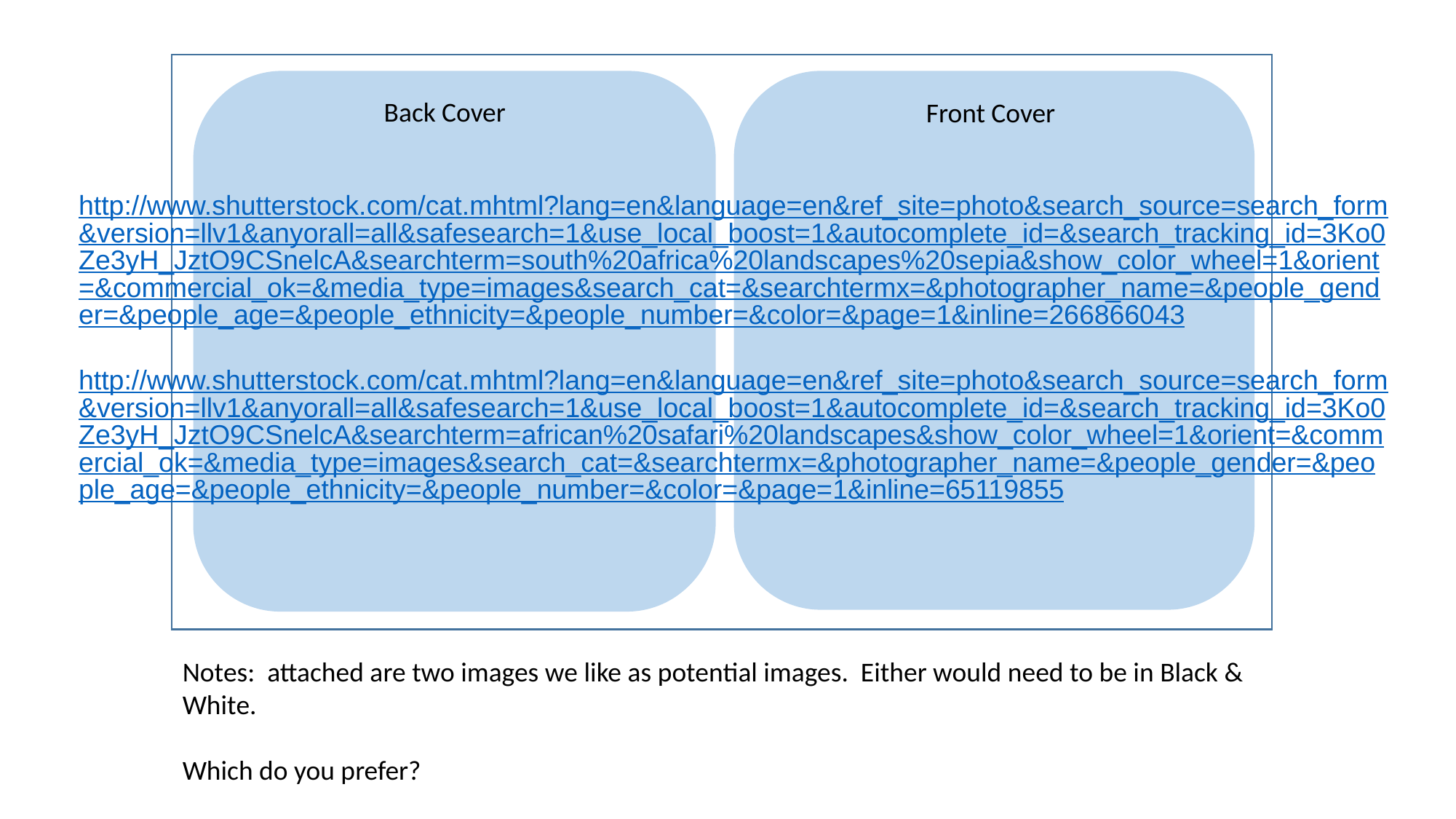

Back Cover
Front Cover
http://www.shutterstock.com/cat.mhtml?lang=en&language=en&ref_site=photo&search_source=search_form&version=llv1&anyorall=all&safesearch=1&use_local_boost=1&autocomplete_id=&search_tracking_id=3Ko0Ze3yH_JztO9CSnelcA&searchterm=south%20africa%20landscapes%20sepia&show_color_wheel=1&orient=&commercial_ok=&media_type=images&search_cat=&searchtermx=&photographer_name=&people_gender=&people_age=&people_ethnicity=&people_number=&color=&page=1&inline=266866043

http://www.shutterstock.com/cat.mhtml?lang=en&language=en&ref_site=photo&search_source=search_form&version=llv1&anyorall=all&safesearch=1&use_local_boost=1&autocomplete_id=&search_tracking_id=3Ko0Ze3yH_JztO9CSnelcA&searchterm=african%20safari%20landscapes&show_color_wheel=1&orient=&commercial_ok=&media_type=images&search_cat=&searchtermx=&photographer_name=&people_gender=&people_age=&people_ethnicity=&people_number=&color=&page=1&inline=65119855
Notes:  attached are two images we like as potential images.  Either would need to be in Black & White.
Which do you prefer?